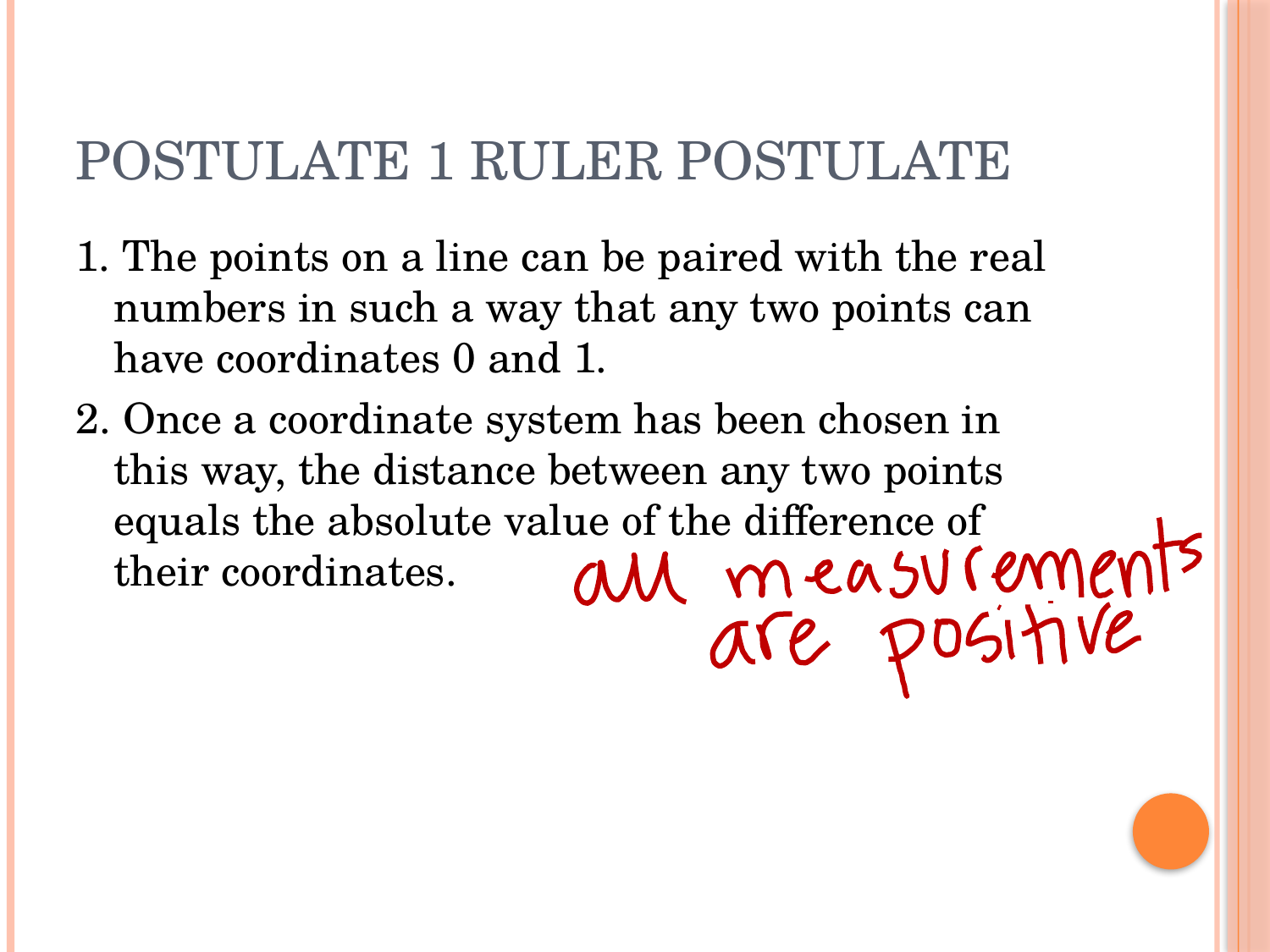

# Postulate 1 Ruler Postulate
1. The points on a line can be paired with the real numbers in such a way that any two points can have coordinates 0 and 1.
2. Once a coordinate system has been chosen in this way, the distance between any two points equals the absolute value of the difference of their coordinates.